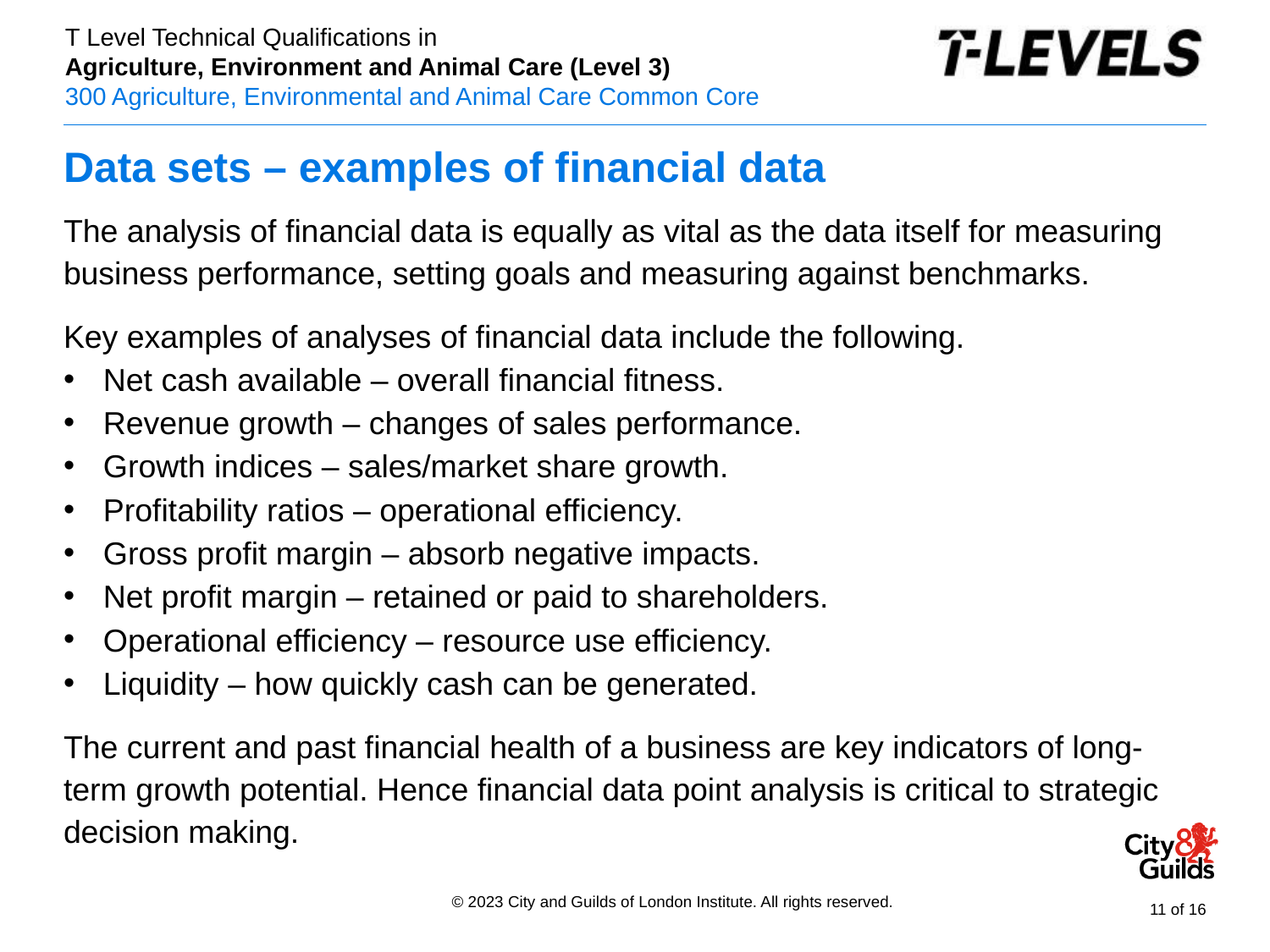

# Data sets – examples of financial data
The analysis of financial data is equally as vital as the data itself for measuring business performance, setting goals and measuring against benchmarks.
Key examples of analyses of financial data include the following.
Net cash available – overall financial fitness.
Revenue growth – changes of sales performance.
Growth indices – sales/market share growth.
Profitability ratios – operational efficiency.
Gross profit margin – absorb negative impacts.
Net profit margin – retained or paid to shareholders.
Operational efficiency – resource use efficiency.
Liquidity – how quickly cash can be generated.
The current and past financial health of a business are key indicators of long-term growth potential. Hence financial data point analysis is critical to strategic decision making.